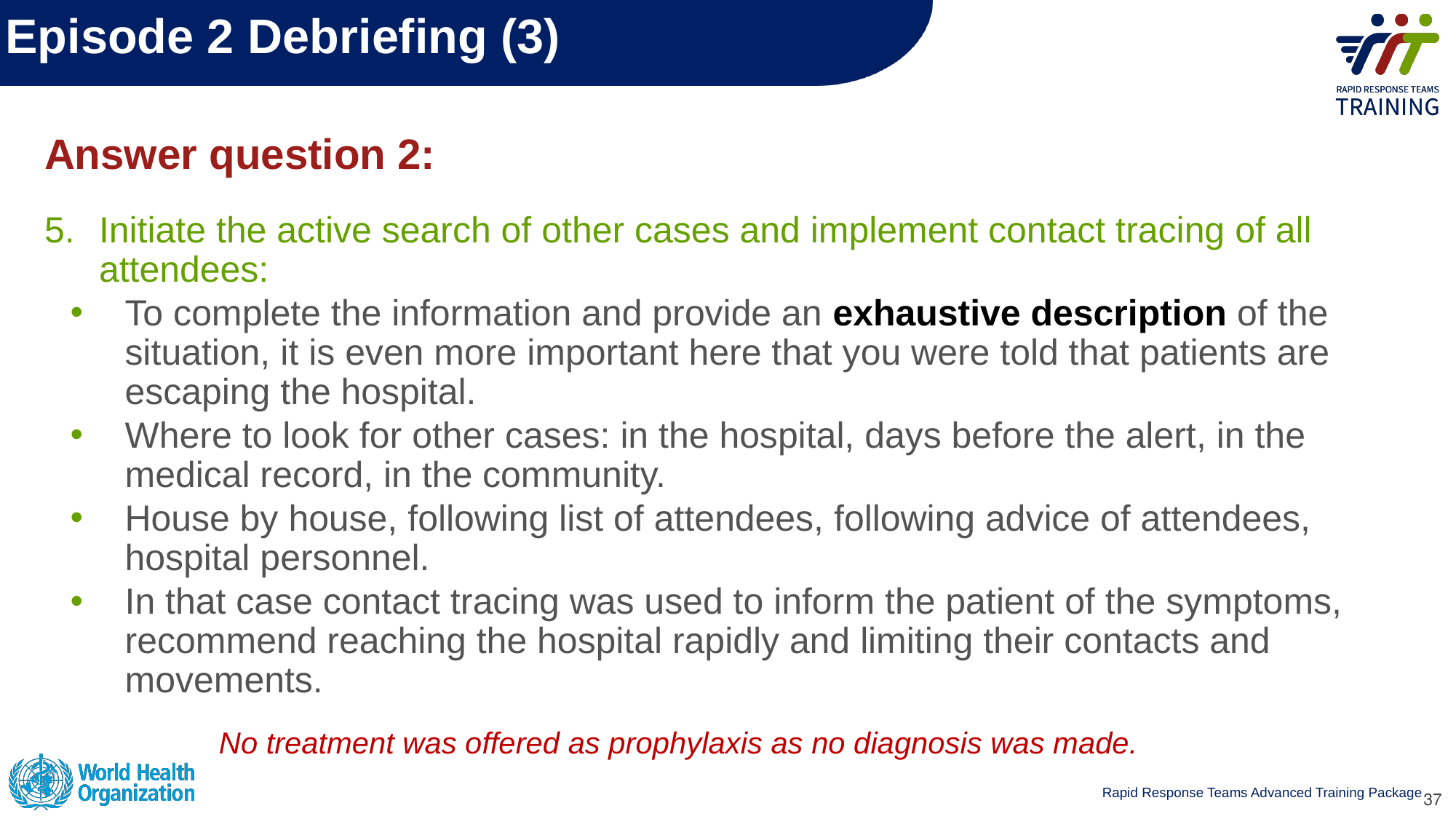

Episode 2 Debriefing (3)
Answer question 2:
Initiate the active search of other cases and implement contact tracing of all attendees:
To complete the information and provide an exhaustive description of the situation, it is even more important here that you were told that patients are escaping the hospital.
Where to look for other cases: in the hospital, days before the alert, in the medical record, in the community.
House by house, following list of attendees, following advice of attendees, hospital personnel.
In that case contact tracing was used to inform the patient of the symptoms, recommend reaching the hospital rapidly and limiting their contacts and movements.
No treatment was offered as prophylaxis as no diagnosis was made.